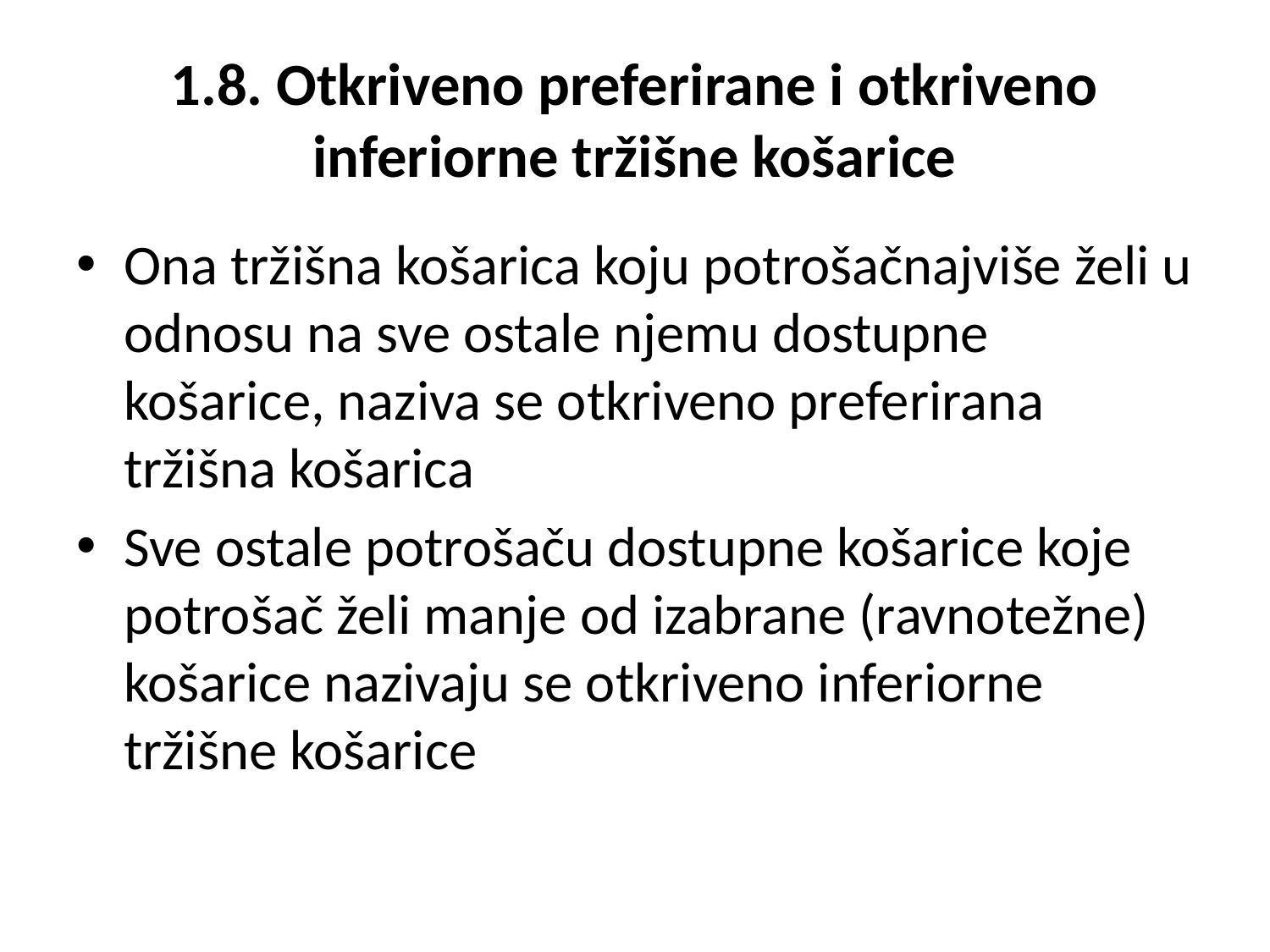

# 1.8. Otkriveno preferirane i otkriveno inferiorne tržišne košarice
Ona tržišna košarica koju potrošačnajviše želi u odnosu na sve ostale njemu dostupne košarice, naziva se otkriveno preferirana tržišna košarica
Sve ostale potrošaču dostupne košarice koje potrošač želi manje od izabrane (ravnotežne) košarice nazivaju se otkriveno inferiorne tržišne košarice